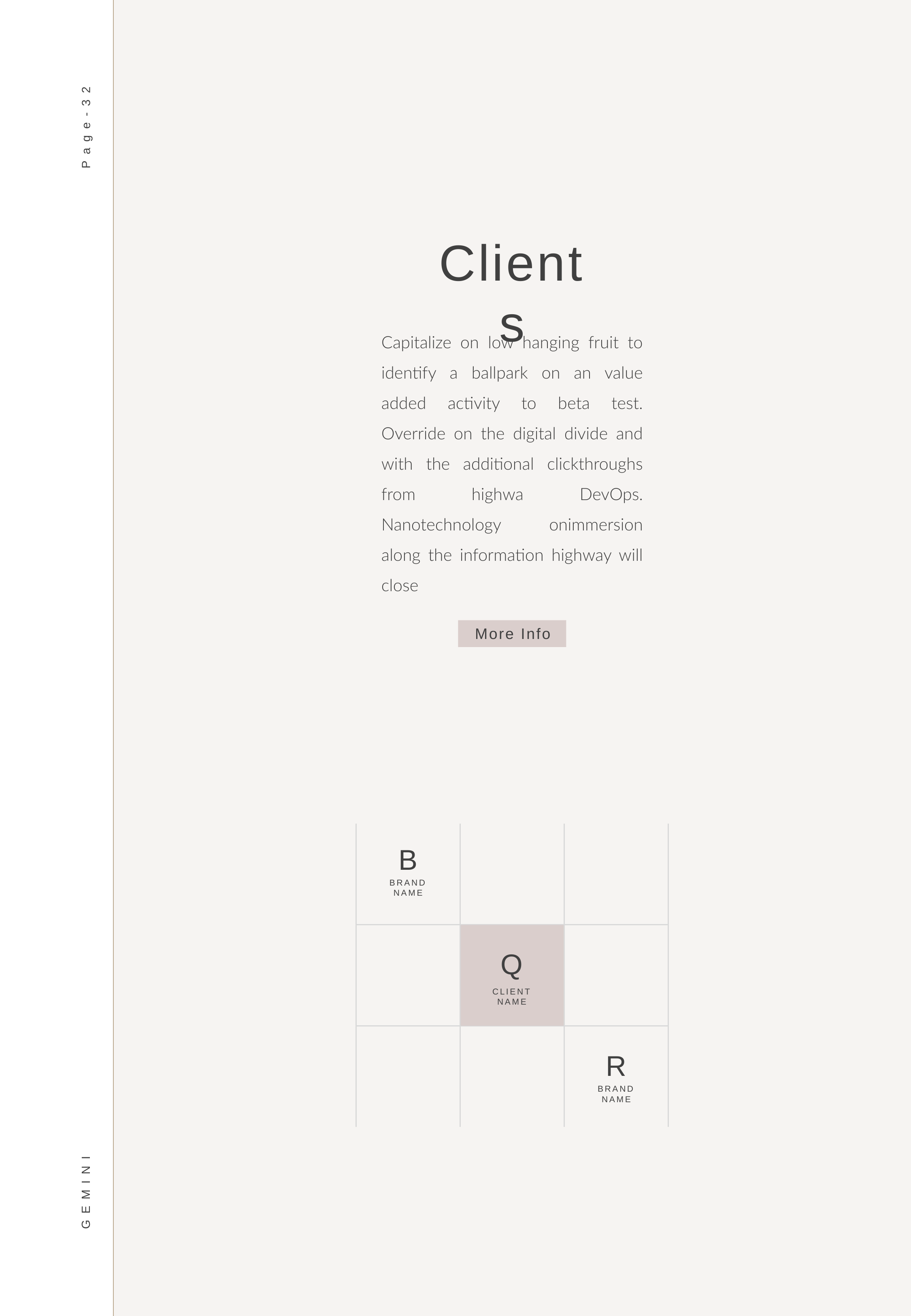

Page-32
Clients
Capitalize on low hanging fruit to identify a ballpark on an value added activity to beta test. Override on the digital divide and with the additional clickthroughs from highwa DevOps. Nanotechnology onimmersion along the information highway will close

More Info
B
BRAND NAME

Q
CLIENT NAME
R
BRAND NAME
GEMINI